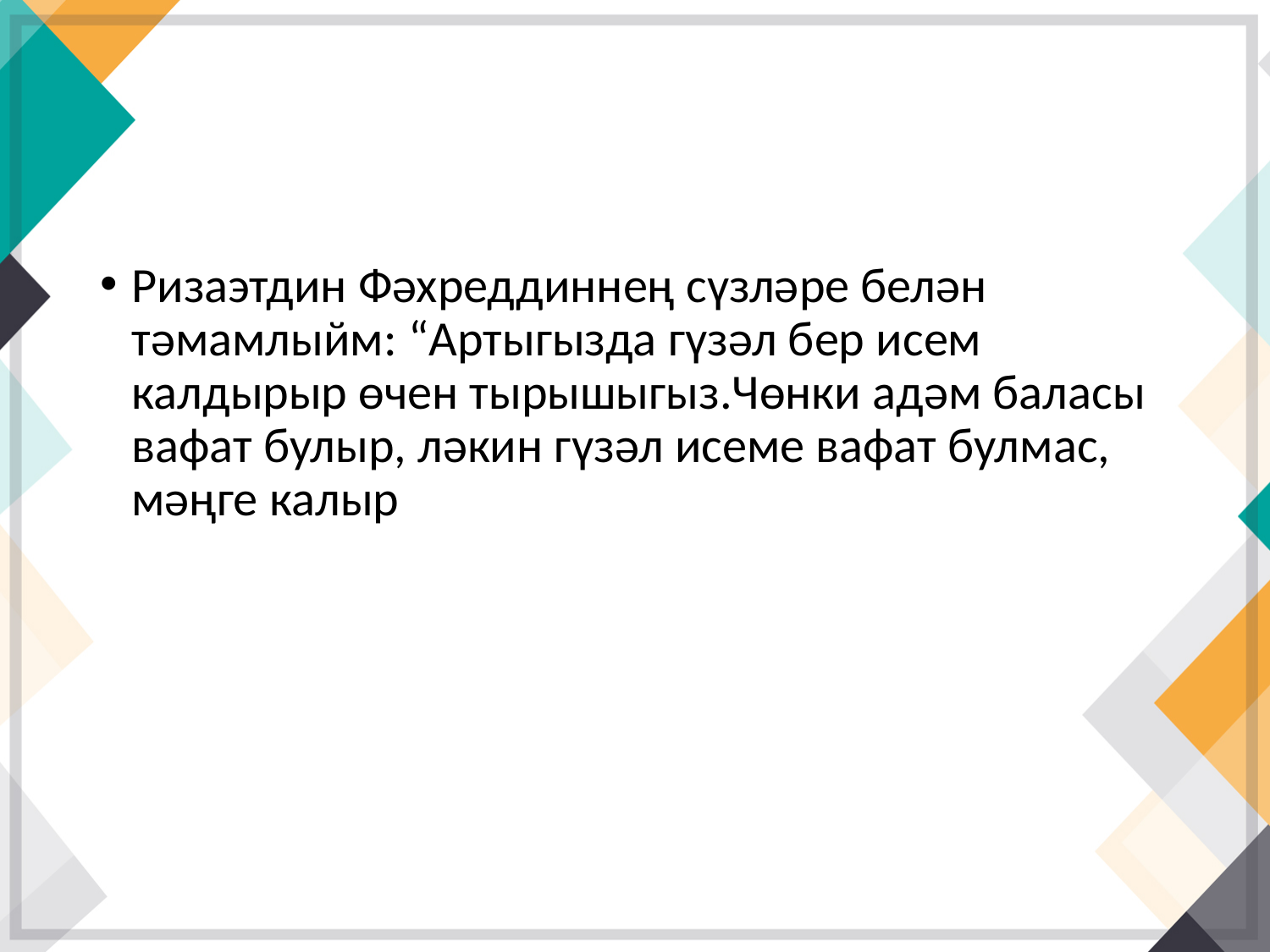

#
Ризаэтдин Фәхреддиннең сүзләре белән тәмамлыйм: “Артыгызда гүзәл бер исем калдырыр өчен тырышыгыз.Чөнки адәм баласы вафат булыр, ләкин гүзәл исеме вафат булмас, мәңге калыр